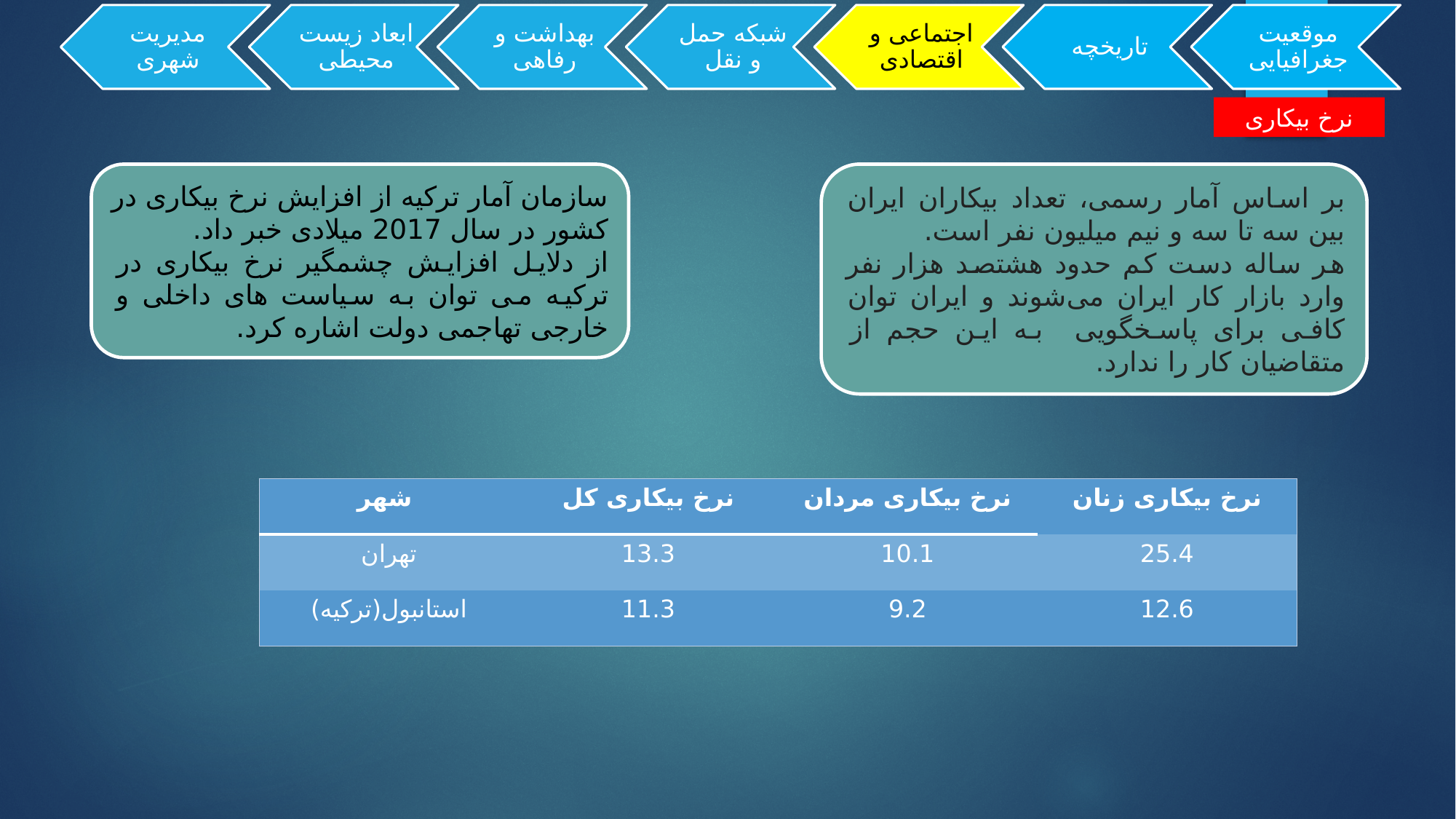

موقعیت جغرافیایی
تاریخچه
اجتماعی و اقتصادی
شبکه حمل و نقل
بهداشت و رفاهی
ابعاد زیست محیطی
مدیریت شهری
نرخ بیکاری
سازمان آمار ترکیه از افزایش نرخ بیکاری در کشور در سال 2017 میلادی خبر داد.
از دلایل افزایش چشمگیر نرخ بیکاری در ترکیه می توان به سیاست های داخلی و خارجی تهاجمی دولت اشاره کرد.
بر اساس آمار رسمی، تعداد بیکاران ایران بین سه تا سه و نیم میلیون نفر است.
هر ساله دست کم حدود هشتصد هزار نفر وارد بازار کار ایران می‌شوند و ایران توان کافی برای پاسخگویی  به این حجم از متقاضیان کار را ندارد.
| شهر | نرخ بیکاری کل | نرخ بیکاری مردان | نرخ بیکاری زنان |
| --- | --- | --- | --- |
| تهران | 13.3 | 10.1 | 25.4 |
| استانبول(ترکیه) | 11.3 | 9.2 | 12.6 |